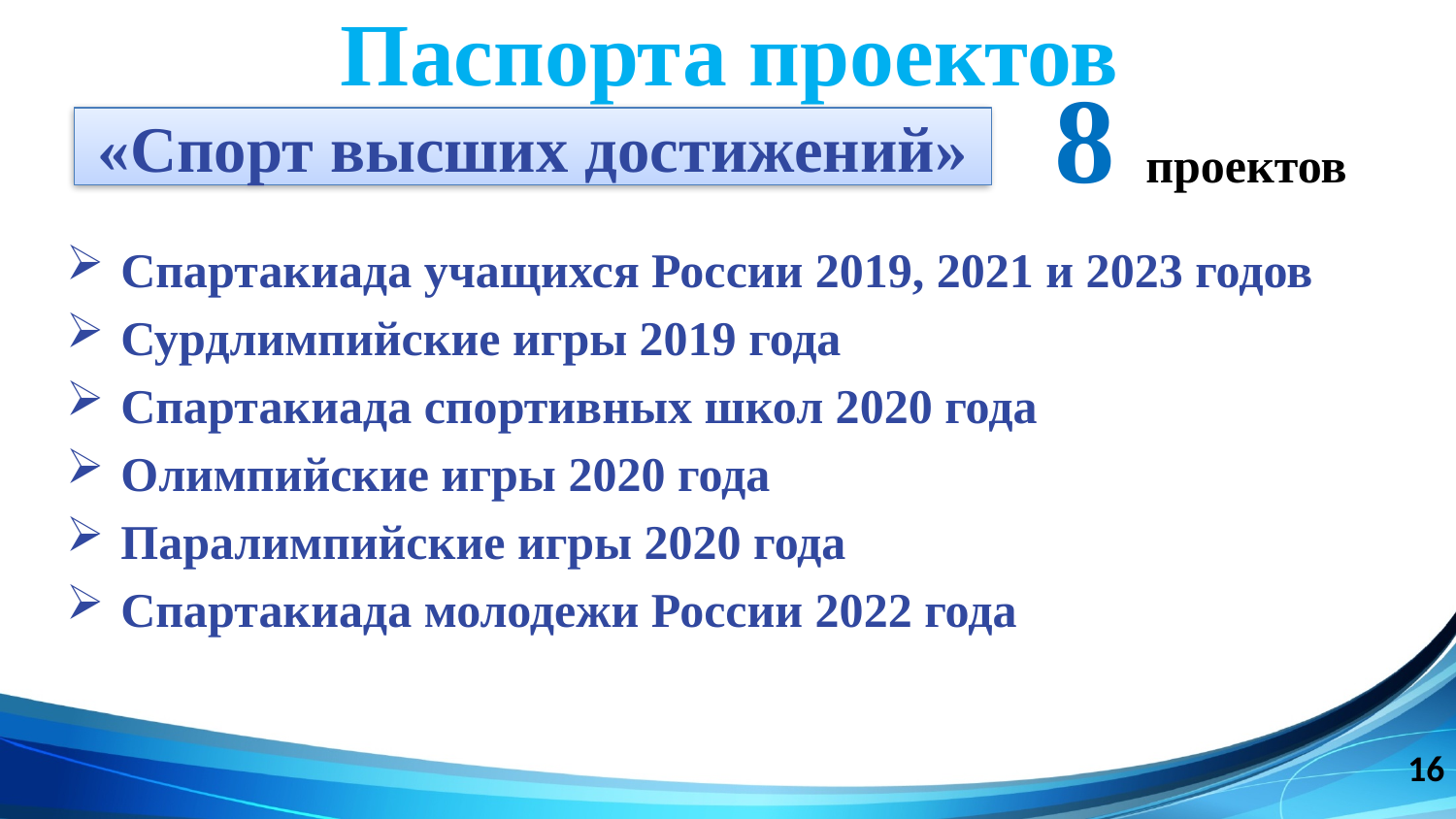

# Паспорта проектов
8 проектов
«Спорт высших достижений»

Спартакиада учащихся России 2019, 2021 и 2023 годов
Сурдлимпийские игры 2019 года
Спартакиада спортивных школ 2020 года
Олимпийские игры 2020 года
Паралимпийские игры 2020 года
Спартакиада молодежи России 2022 года

16